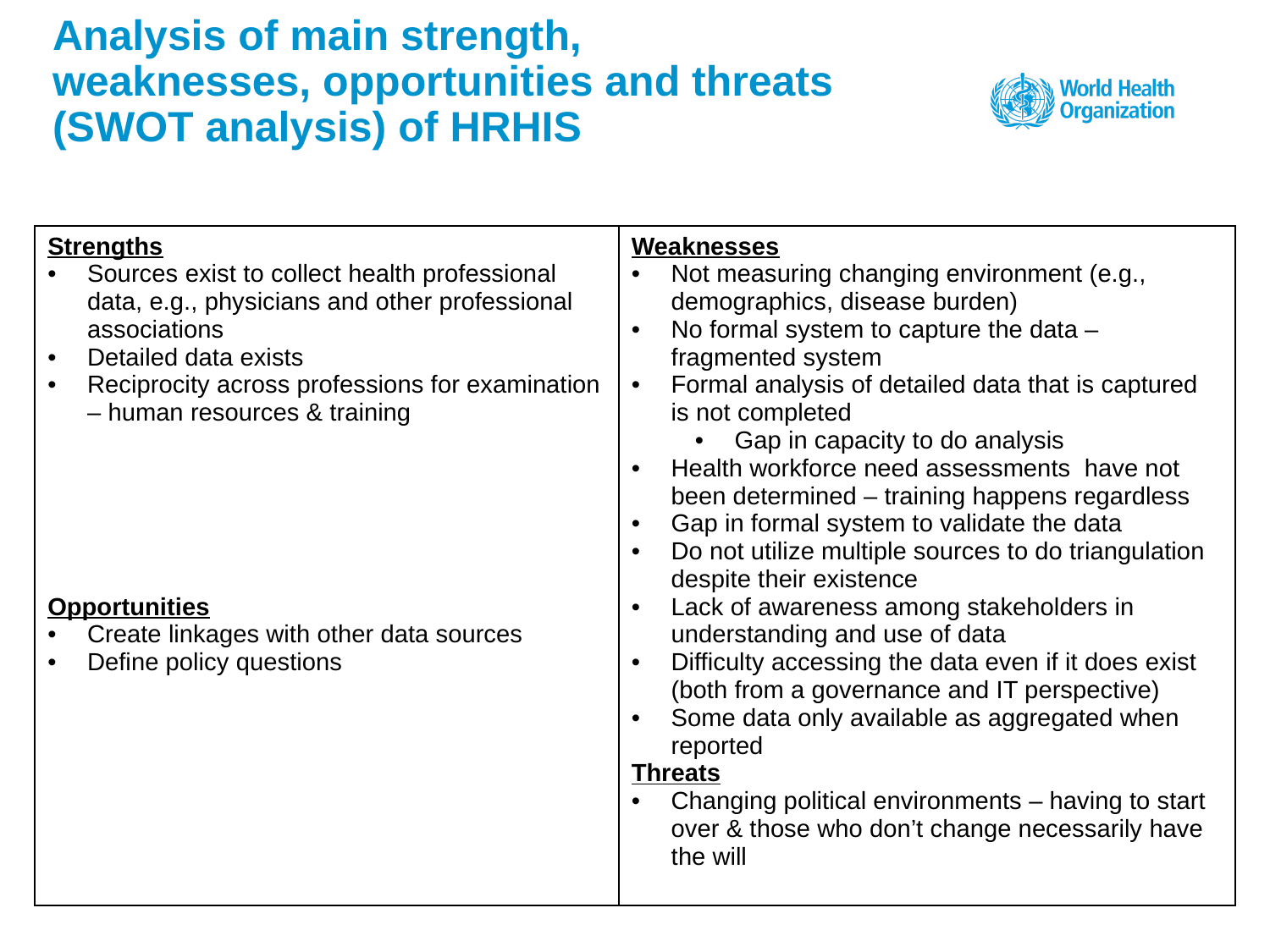

# Analysis of main strength, weaknesses, opportunities and threats (SWOT analysis) of HRHIS
| Strengths Sources exist to collect health professional data, e.g., physicians and other professional associations Detailed data exists Reciprocity across professions for examination – human resources & training Opportunities Create linkages with other data sources Define policy questions | Weaknesses Not measuring changing environment (e.g., demographics, disease burden) No formal system to capture the data – fragmented system Formal analysis of detailed data that is captured is not completed Gap in capacity to do analysis Health workforce need assessments have not been determined – training happens regardless Gap in formal system to validate the data Do not utilize multiple sources to do triangulation despite their existence Lack of awareness among stakeholders in understanding and use of data Difficulty accessing the data even if it does exist (both from a governance and IT perspective) Some data only available as aggregated when reported Threats Changing political environments – having to start over & those who don’t change necessarily have the will |
| --- | --- |